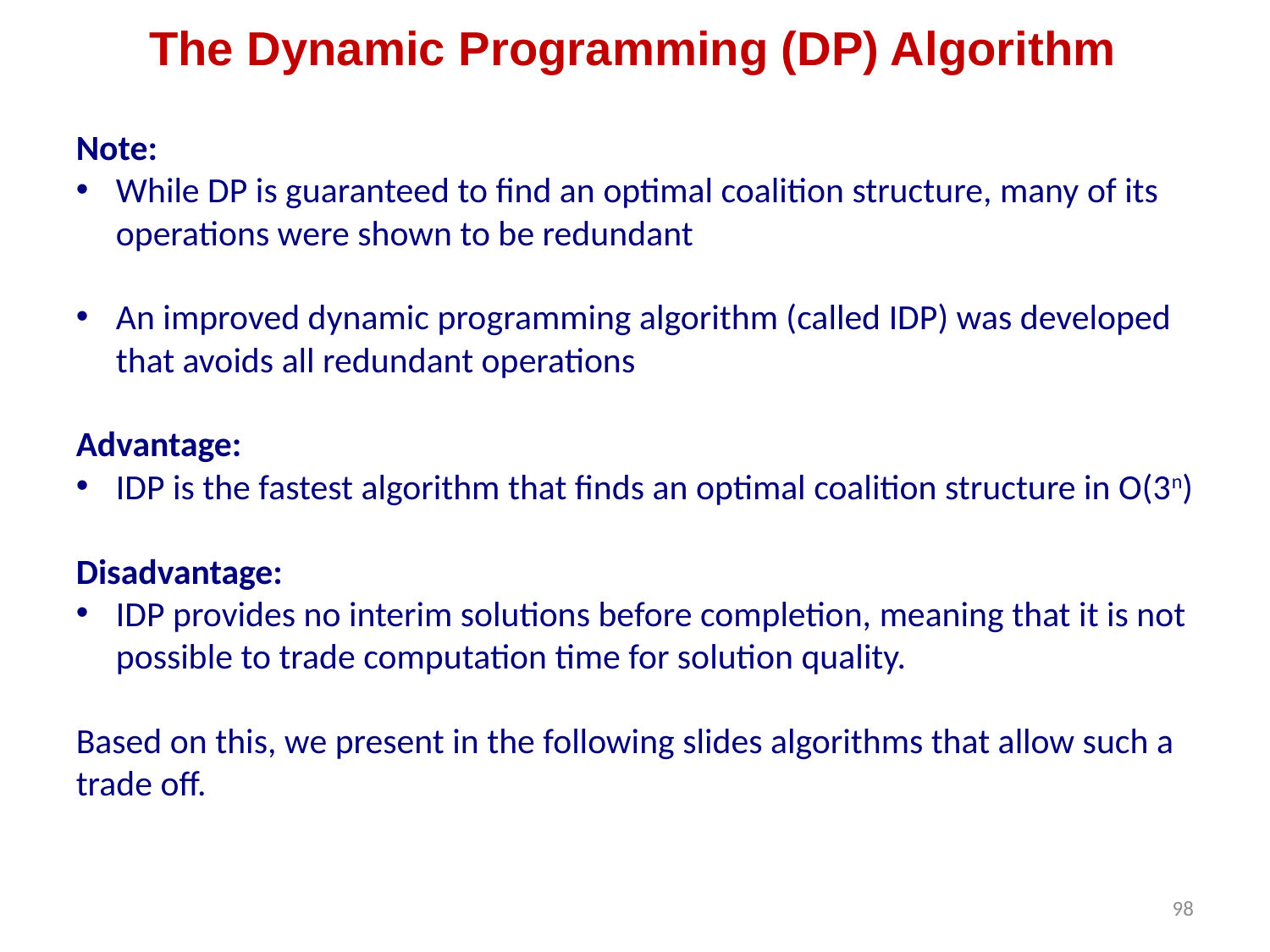

The Dynamic Programming (DP) Algorithm
Note:
While DP is guaranteed to find an optimal coalition structure, many of its operations were shown to be redundant

An improved dynamic programming algorithm (called IDP) was developed that avoids all redundant operations

Advantage:
IDP is the fastest algorithm that finds an optimal coalition structure in O(3n)

Disadvantage:
IDP provides no interim solutions before completion, meaning that it is not possible to trade computation time for solution quality.

Based on this, we present in the following slides algorithms that allow such a trade off.

98